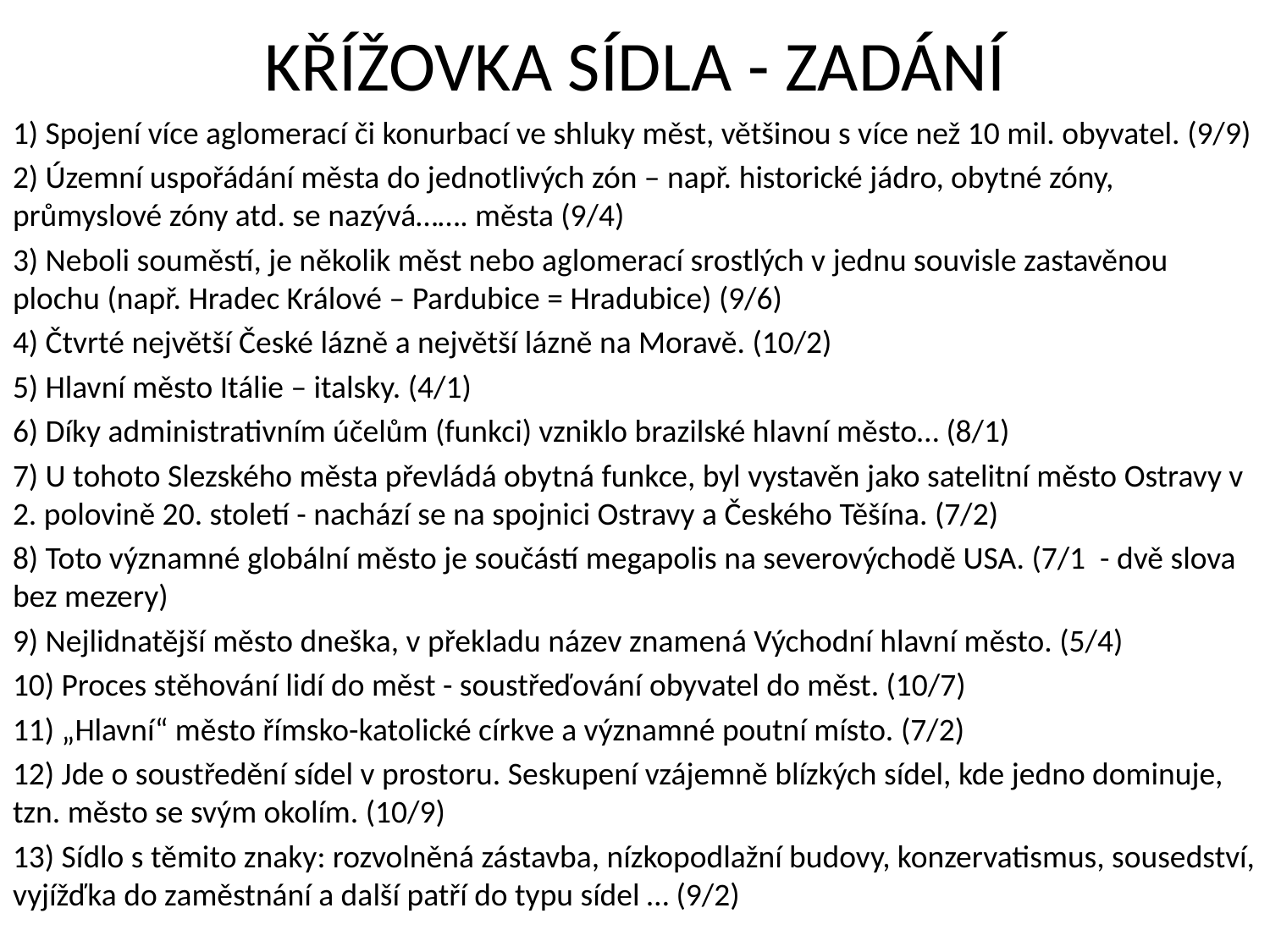

# KŘÍŽOVKA SÍDLA - ZADÁNÍ
1) Spojení více aglomerací či konurbací ve shluky měst, většinou s více než 10 mil. obyvatel. (9/9)
2) Územní uspořádání města do jednotlivých zón – např. historické jádro, obytné zóny, průmyslové zóny atd. se nazývá……. města (9/4)
3) Neboli souměstí, je několik měst nebo aglomerací srostlých v jednu souvisle zastavěnou plochu (např. Hradec Králové – Pardubice = Hradubice) (9/6)
4) Čtvrté největší České lázně a největší lázně na Moravě. (10/2)
5) Hlavní město Itálie – italsky. (4/1)
6) Díky administrativním účelům (funkci) vzniklo brazilské hlavní město… (8/1)
7) U tohoto Slezského města převládá obytná funkce, byl vystavěn jako satelitní město Ostravy v 2. polovině 20. století - nachází se na spojnici Ostravy a Českého Těšína. (7/2)
8) Toto významné globální město je součástí megapolis na severovýchodě USA. (7/1  - dvě slova bez mezery)
9) Nejlidnatější město dneška, v překladu název znamená Východní hlavní město. (5/4)
10) Proces stěhování lidí do měst - soustřeďování obyvatel do měst. (10/7)
11) „Hlavní“ město římsko-katolické církve a významné poutní místo. (7/2)
12) Jde o soustředění sídel v prostoru. Seskupení vzájemně blízkých sídel, kde jedno dominuje, tzn. město se svým okolím. (10/9)
13) Sídlo s těmito znaky: rozvolněná zástavba, nízkopodlažní budovy, konzervatismus, sousedství, vyjížďka do zaměstnání a další patří do typu sídel … (9/2)